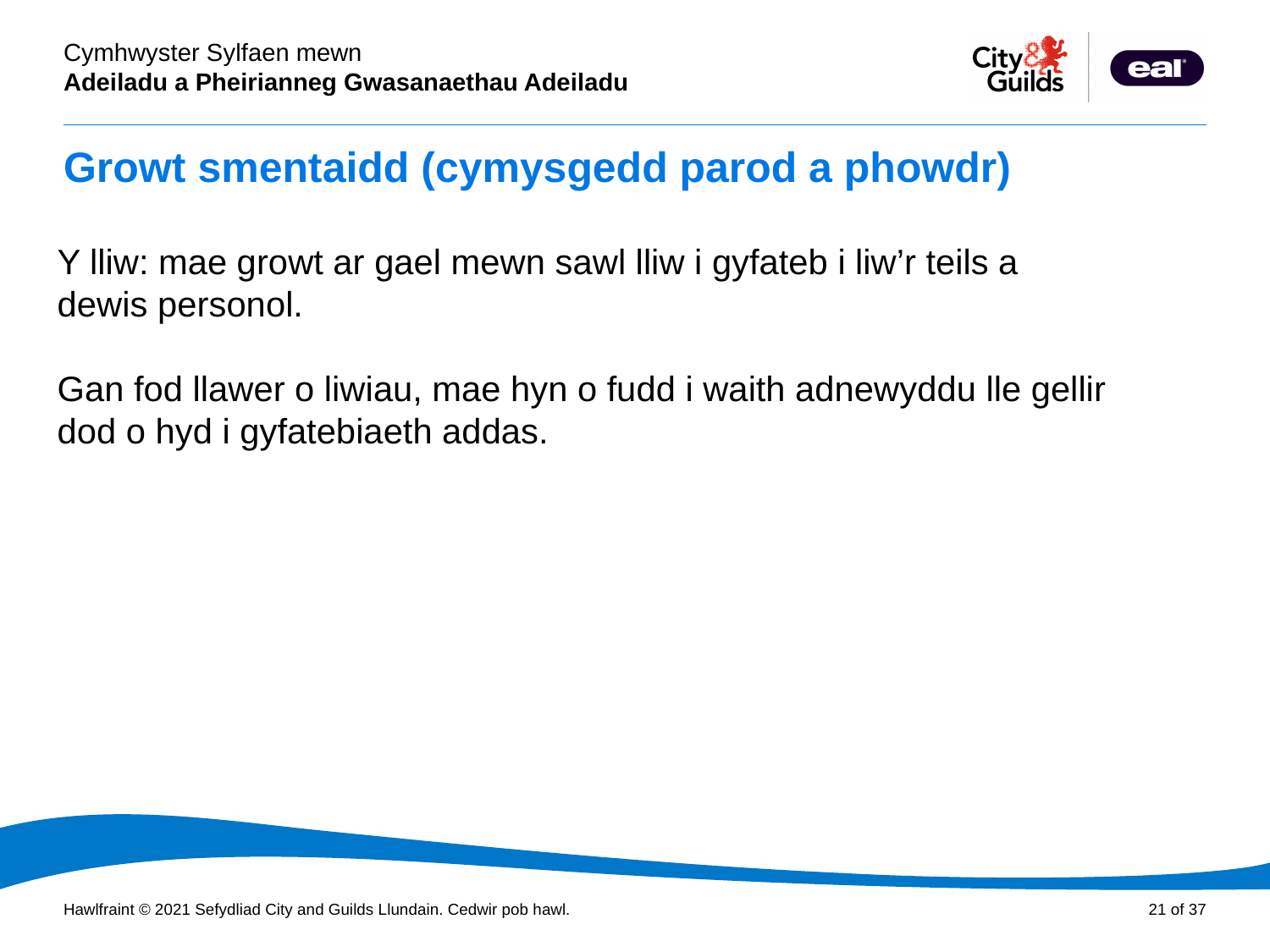

# Growt smentaidd (cymysgedd parod a phowdr)
Y lliw: mae growt ar gael mewn sawl lliw i gyfateb i liw’r teils a dewis personol.

Gan fod llawer o liwiau, mae hyn o fudd i waith adnewyddu lle gellir dod o hyd i gyfatebiaeth addas.